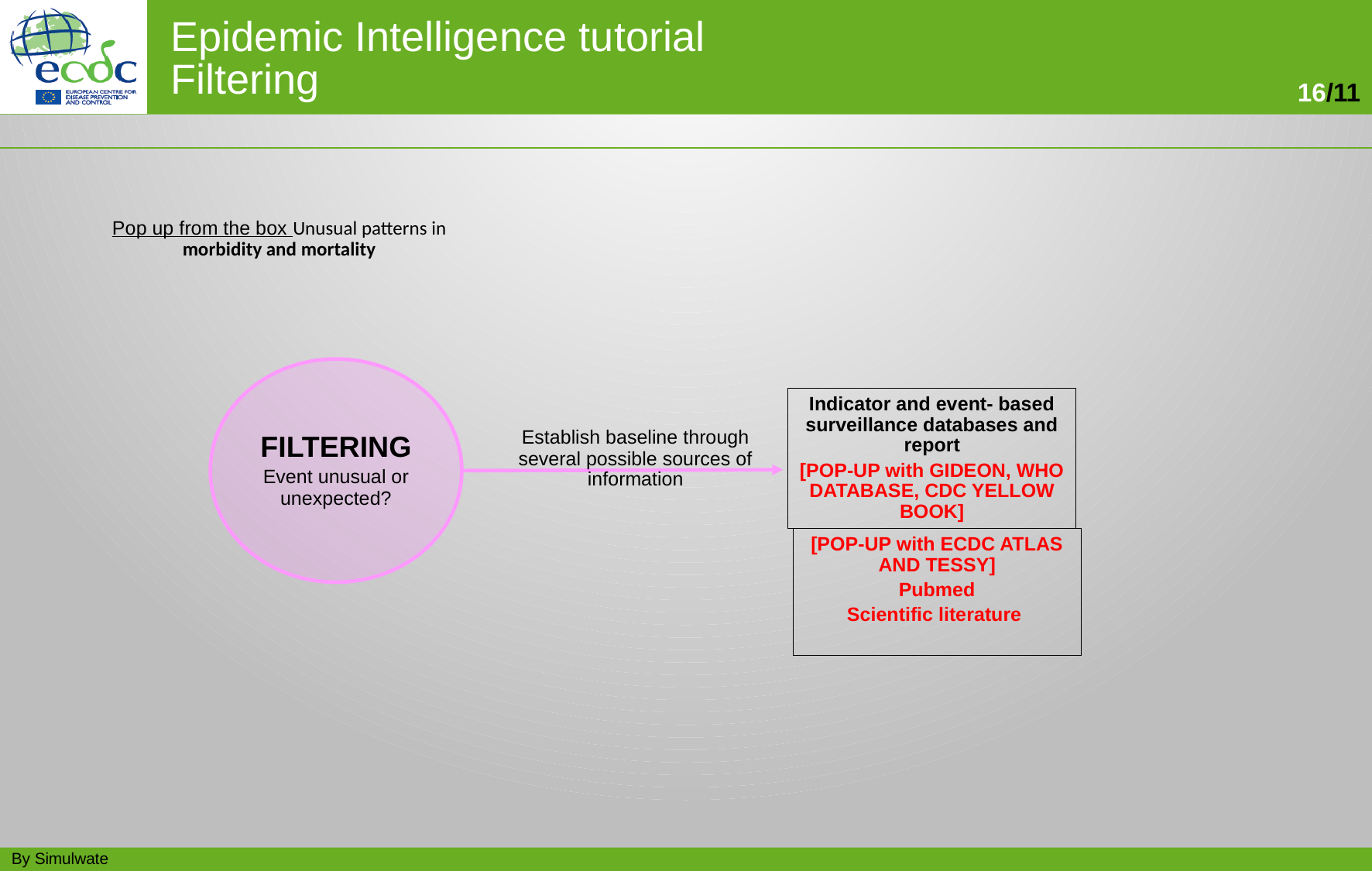

Pop up from the box Unusual patterns in morbidity and mortality
FILTERING
Event unusual or unexpected?
Indicator and event- based surveillance databases and report
[POP-UP with GIDEON, WHO DATABASE, CDC YELLOW BOOK]
Establish baseline through several possible sources of information
[POP-UP with ECDC ATLAS AND TESSY]
Pubmed
Scientific literature